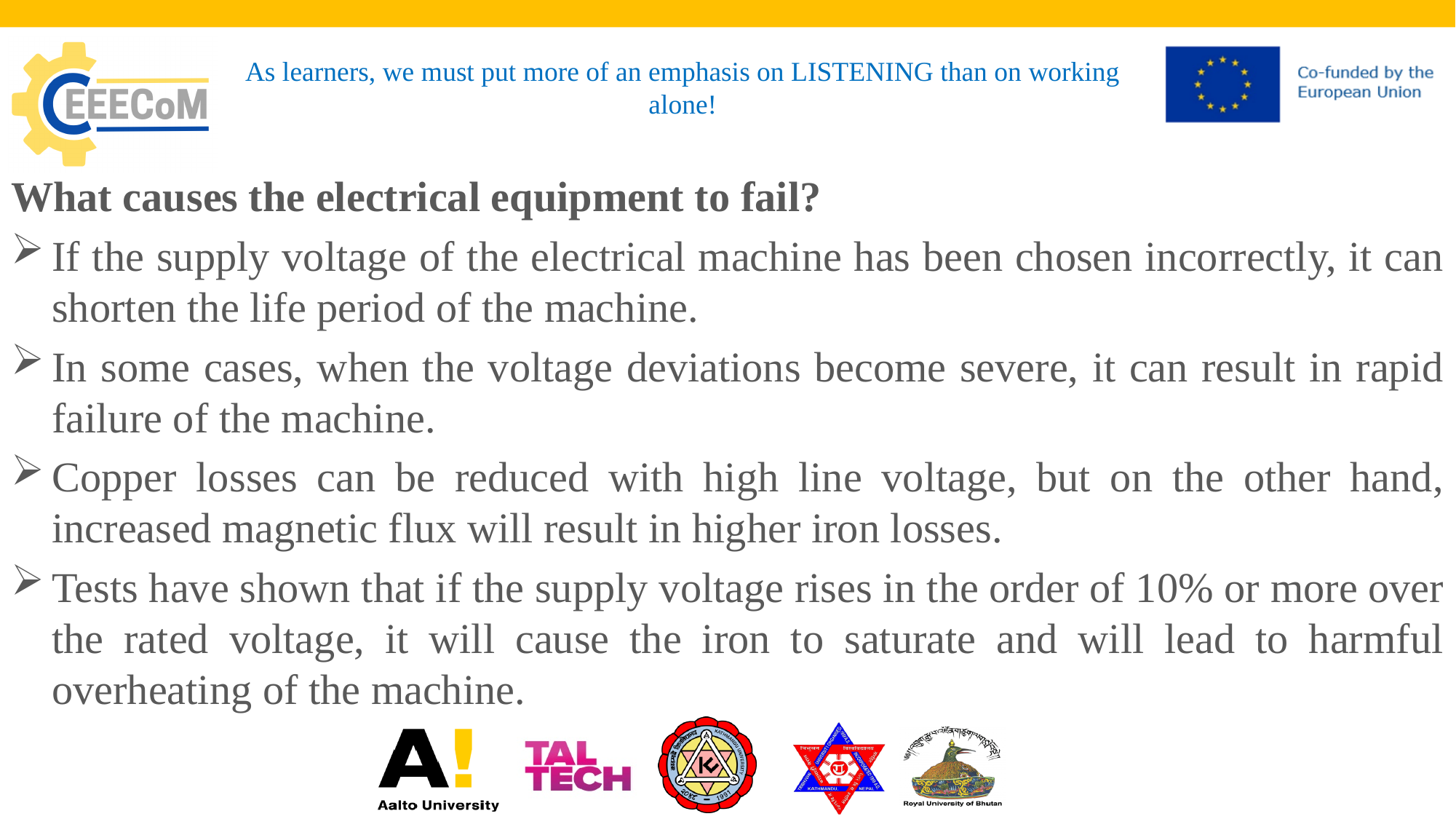

# As learners, we must put more of an emphasis on LISTENING than on working alone!
What causes the electrical equipment to fail?
If the supply voltage of the electrical machine has been chosen incorrectly, it can shorten the life period of the machine.
In some cases, when the voltage deviations become severe, it can result in rapid failure of the machine.
Copper losses can be reduced with high line voltage, but on the other hand, increased magnetic flux will result in higher iron losses.
Tests have shown that if the supply voltage rises in the order of 10% or more over the rated voltage, it will cause the iron to saturate and will lead to harmful overheating of the machine.